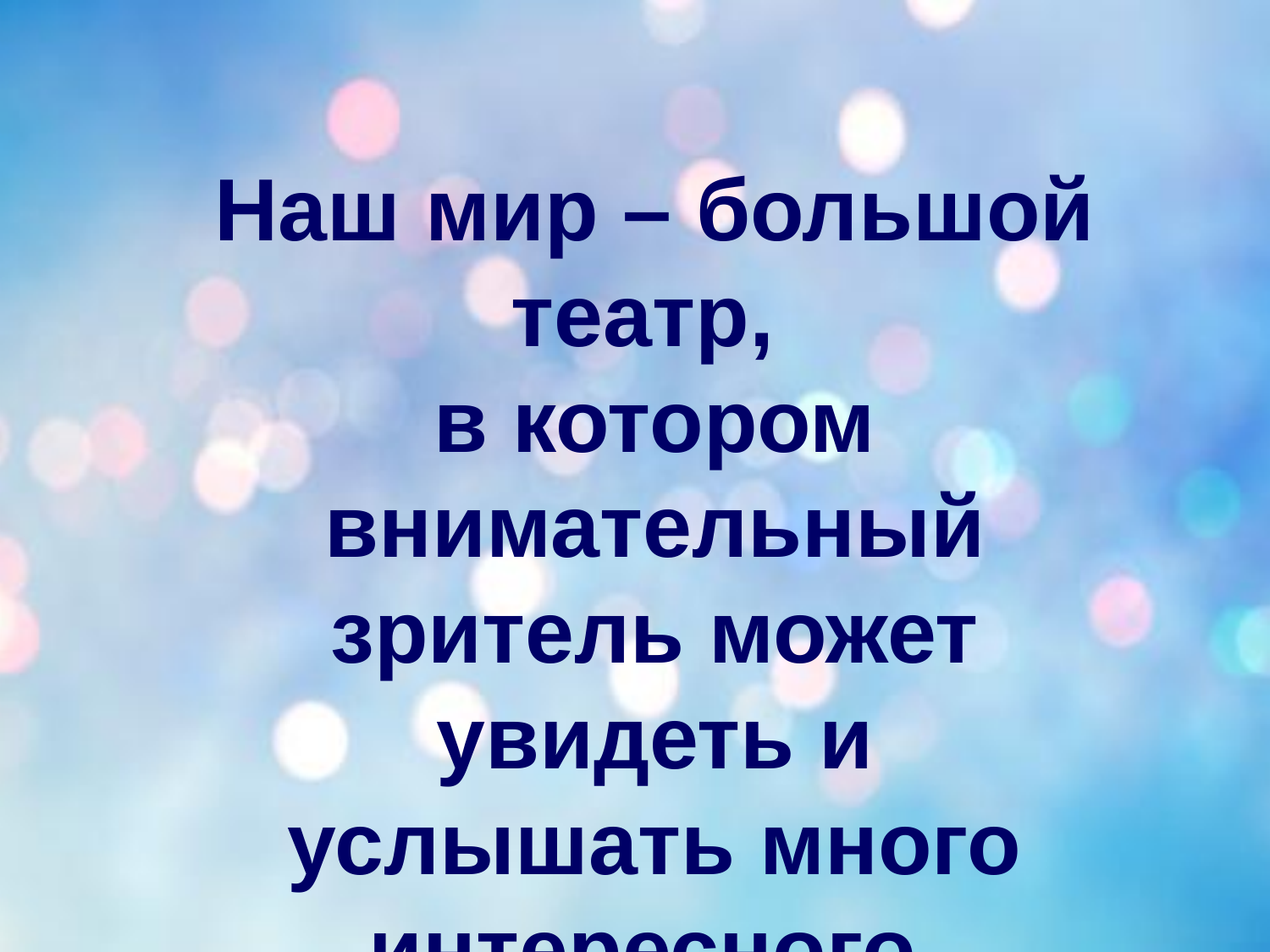

Наш мир – большой театр,
в котором внимательный зритель может увидеть и услышать много интересного, удивительного, необычного.